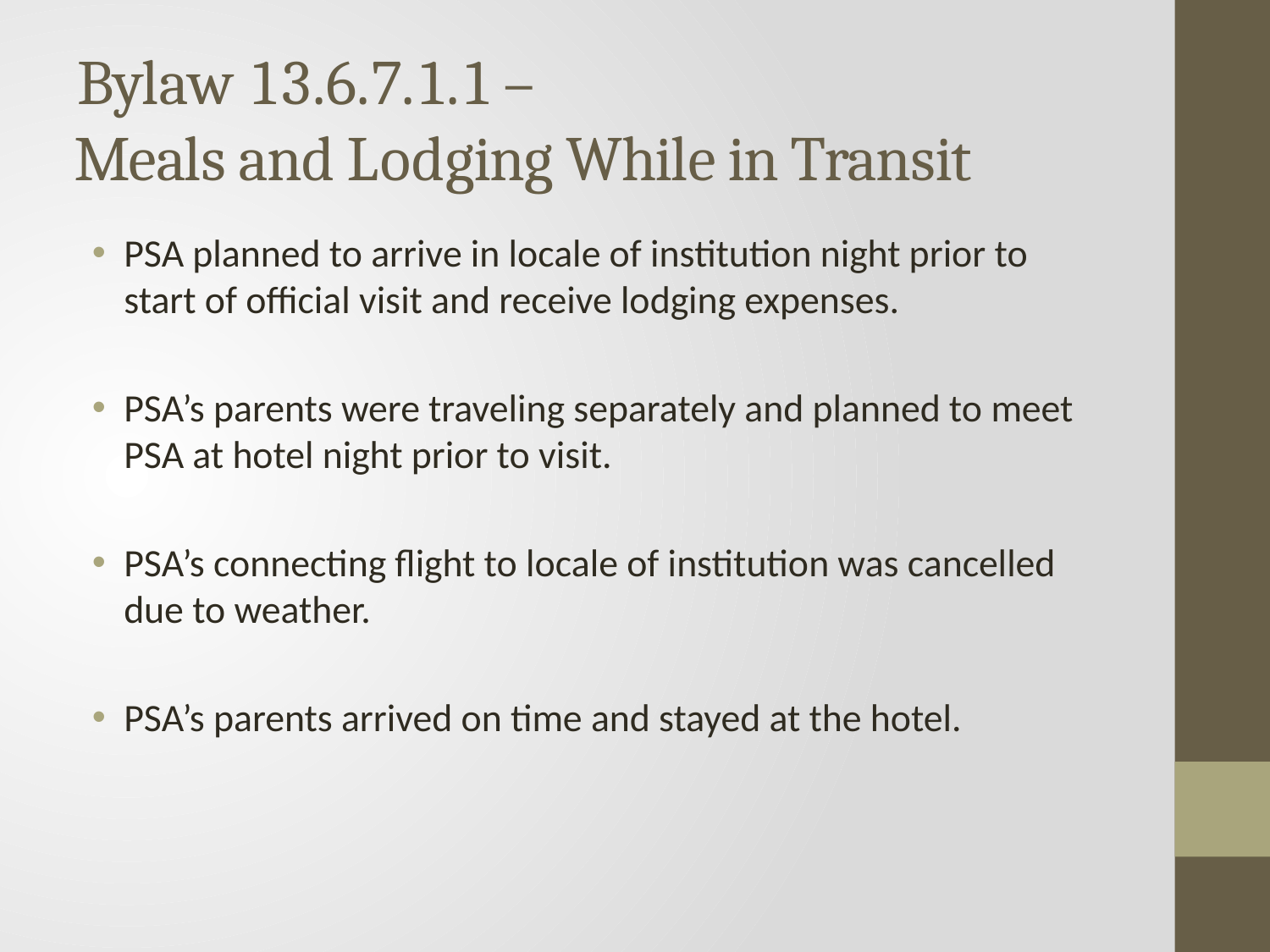

# Bylaw 13.6.7.1.1 – Meals and Lodging While in Transit
PSA planned to arrive in locale of institution night prior to start of official visit and receive lodging expenses.

PSA’s parents were traveling separately and planned to meet PSA at hotel night prior to visit.

PSA’s connecting flight to locale of institution was cancelled due to weather.

PSA’s parents arrived on time and stayed at the hotel.